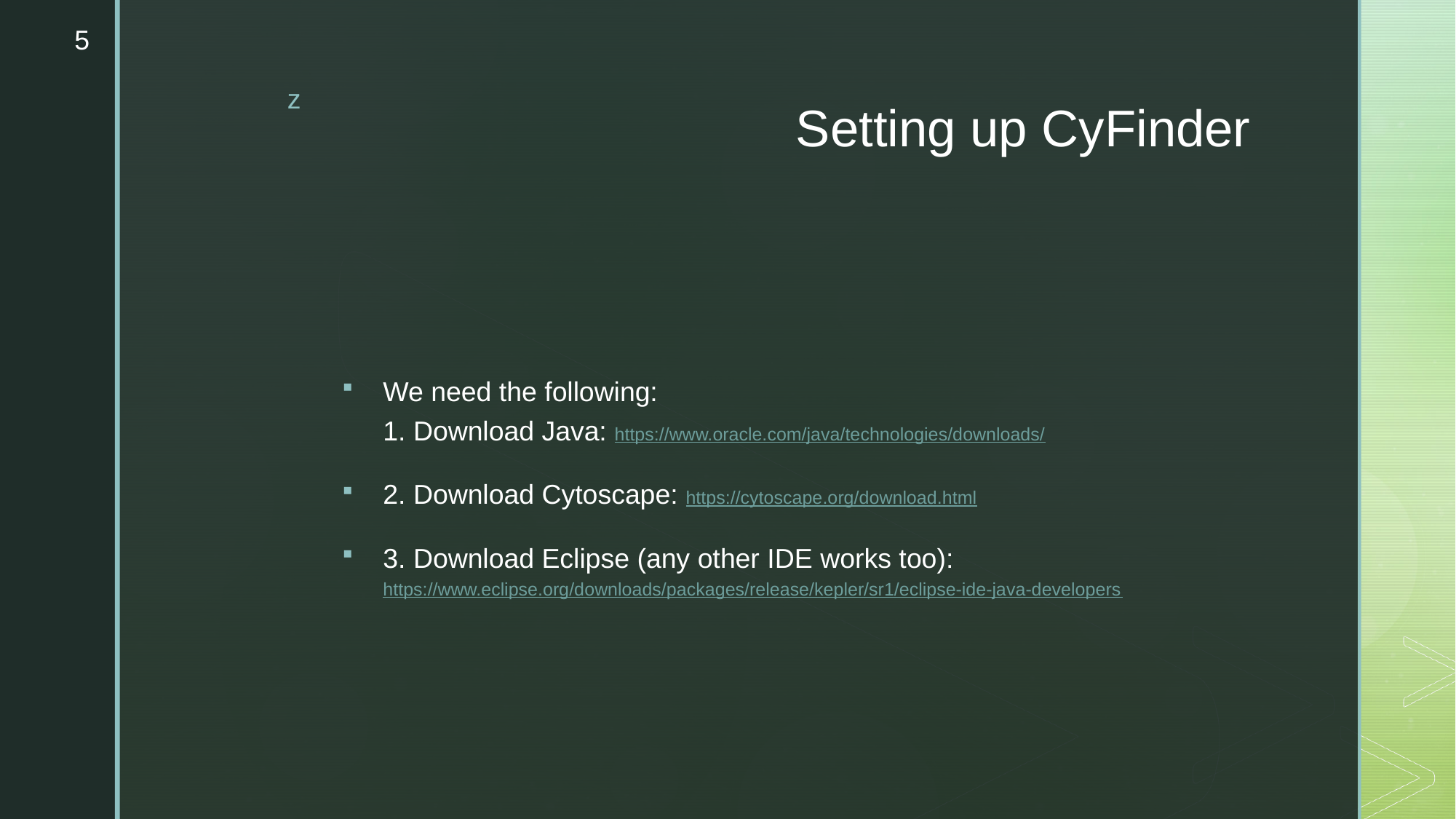

5
# Setting up CyFinder
We need the following:
1. Download Java: https://www.oracle.com/java/technologies/downloads/
2. Download Cytoscape: https://cytoscape.org/download.html
3. Download Eclipse (any other IDE works too): https://www.eclipse.org/downloads/packages/release/kepler/sr1/eclipse-ide-java-developers